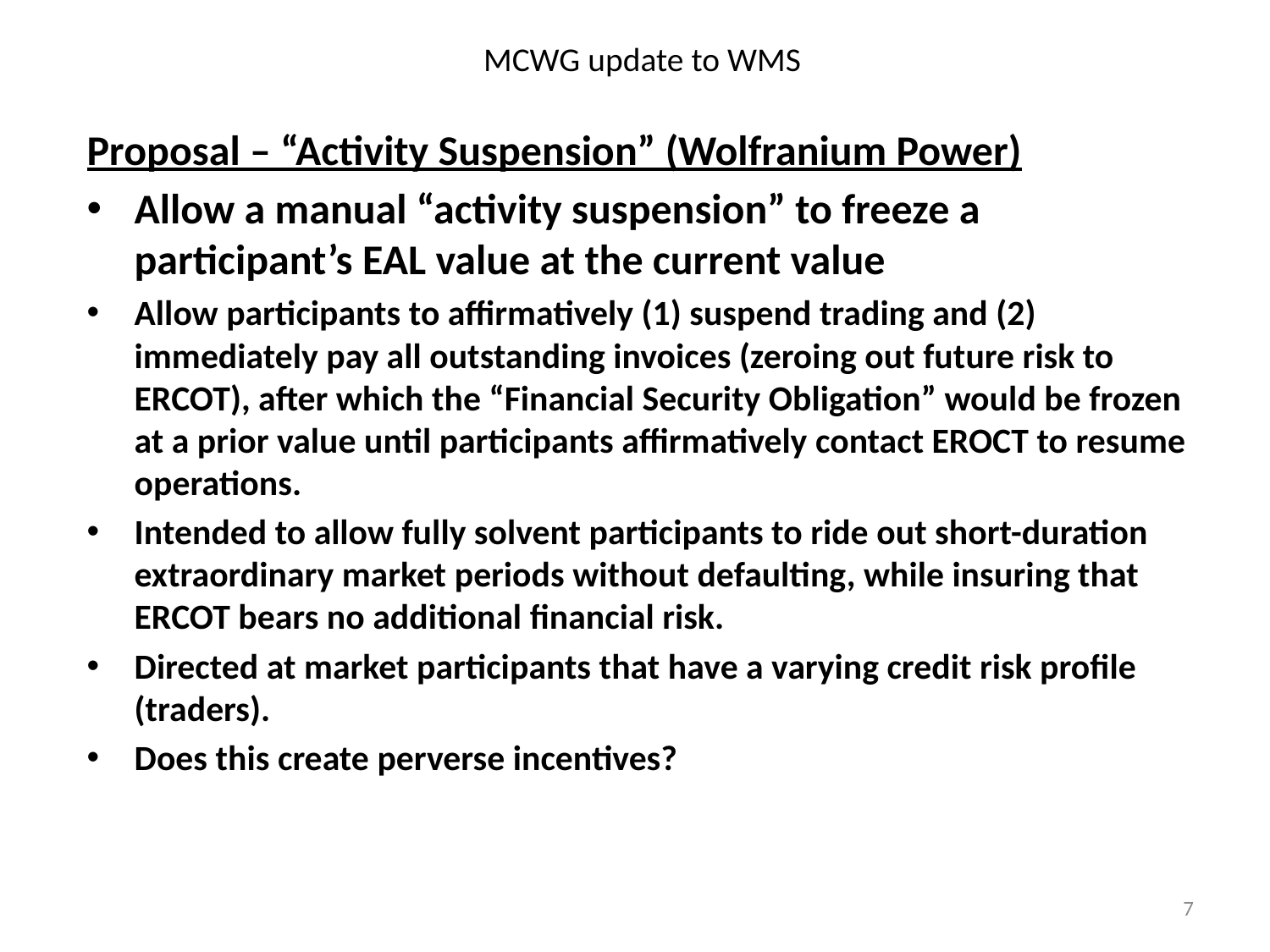

# MCWG update to WMS
Proposal – “Activity Suspension” (Wolfranium Power)
Allow a manual “activity suspension” to freeze a participant’s EAL value at the current value
Allow participants to affirmatively (1) suspend trading and (2) immediately pay all outstanding invoices (zeroing out future risk to ERCOT), after which the “Financial Security Obligation” would be frozen at a prior value until participants affirmatively contact EROCT to resume operations.
Intended to allow fully solvent participants to ride out short-duration extraordinary market periods without defaulting, while insuring that ERCOT bears no additional financial risk.
Directed at market participants that have a varying credit risk profile (traders).
Does this create perverse incentives?
7